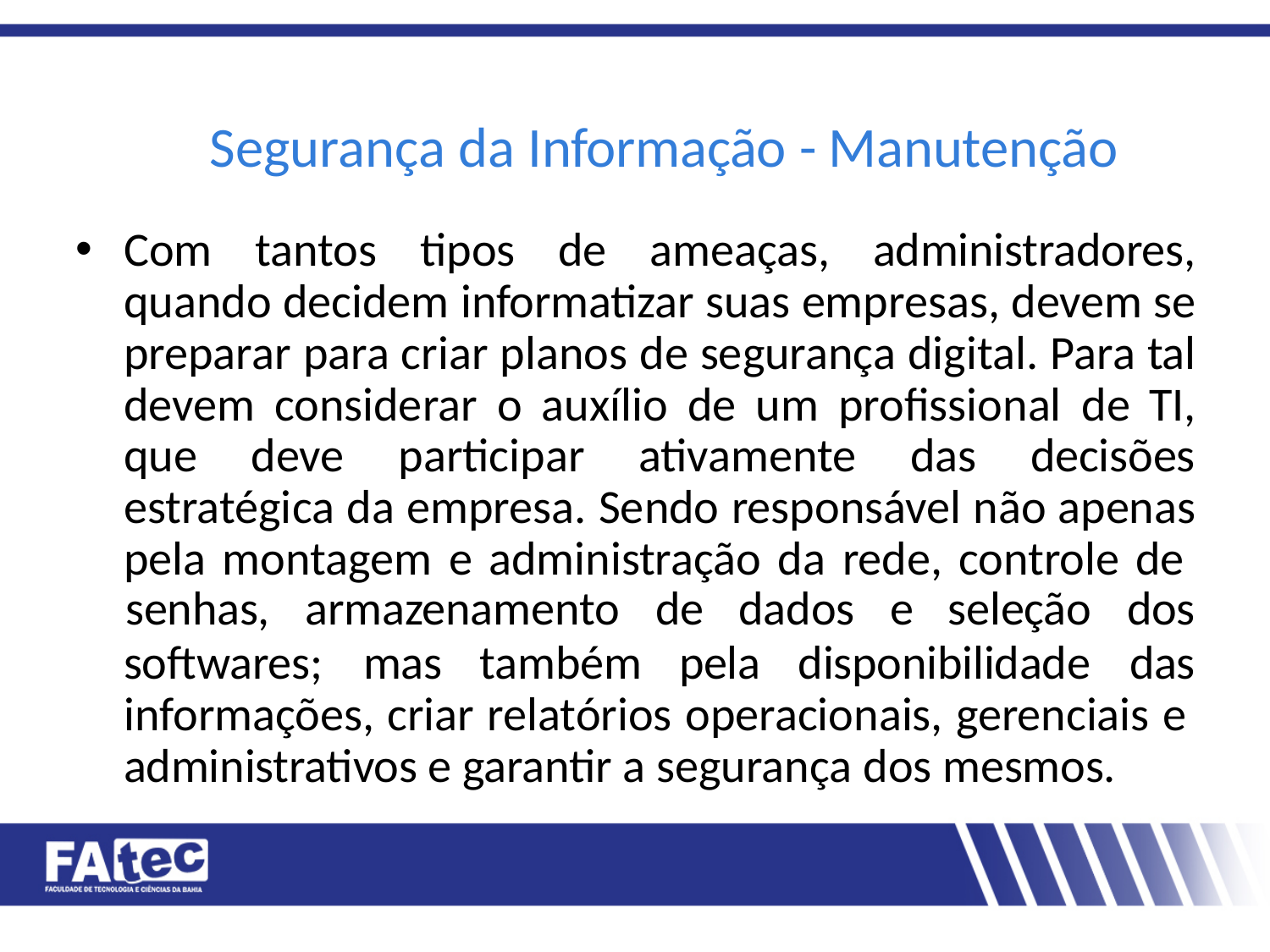

# Segurança da Informação - Manutenção
Com  tantos  tipos  de  ameaças,  administradores, quando decidem informatizar suas empresas, devem se preparar para criar planos de segurança digital. Para tal devem considerar o auxílio de um profissional de TI, que   deve   participar   ativamente   das   decisões estratégica da empresa. Sendo responsável não apenas pela montagem e administração da rede, controle de
senhas,	armazenamento	de	dados	e	seleção	dos
das
softwares;	mas	também	pela	disponibilidade
informações, criar relatórios operacionais, gerenciais e administrativos e garantir a segurança dos mesmos.